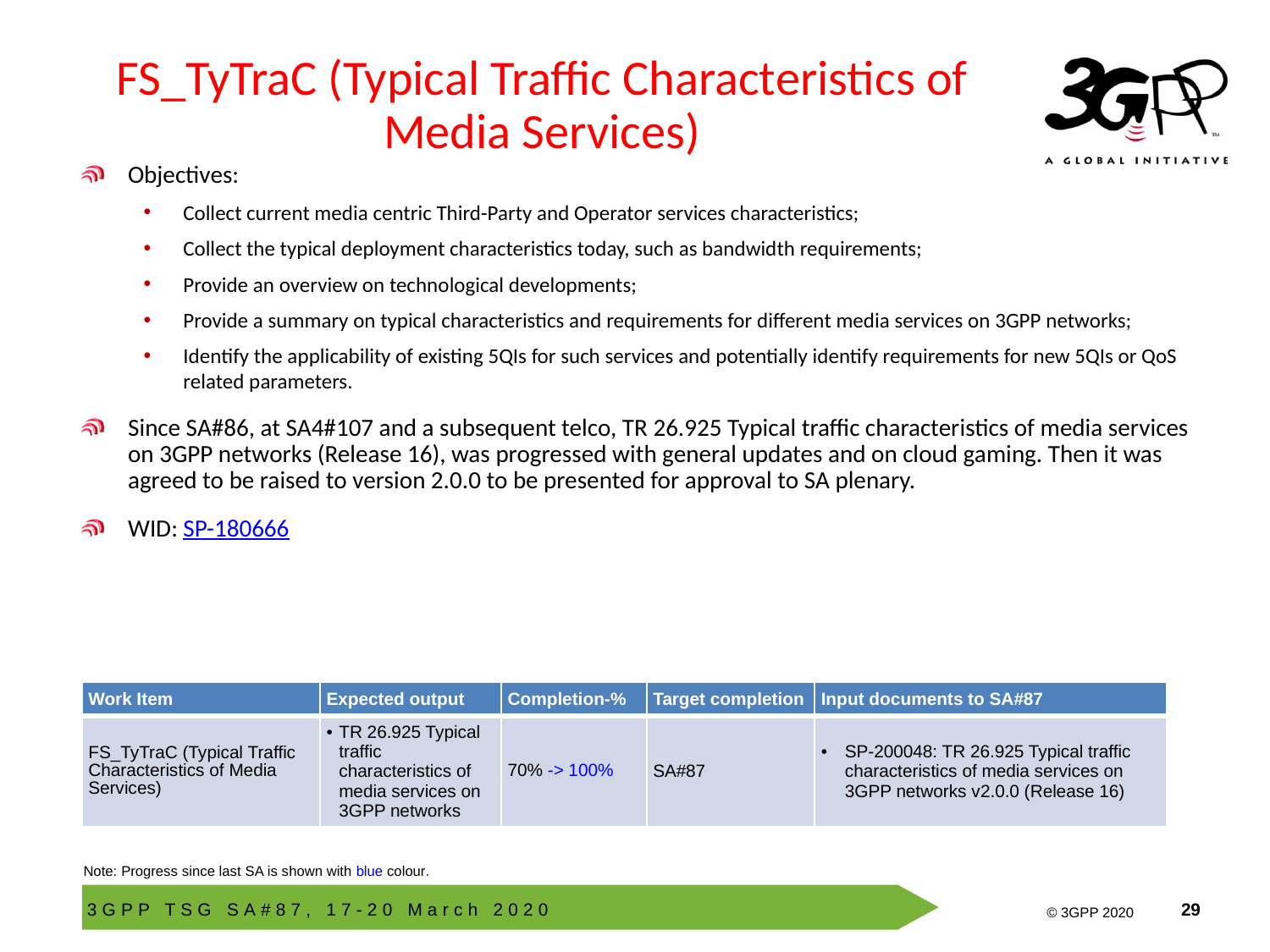

# FS_TyTraC (Typical Traffic Characteristics of Media Services)
Objectives:
Collect current media centric Third-Party and Operator services characteristics;
Collect the typical deployment characteristics today, such as bandwidth requirements;
Provide an overview on technological developments;
Provide a summary on typical characteristics and requirements for different media services on 3GPP networks;
Identify the applicability of existing 5QIs for such services and potentially identify requirements for new 5QIs or QoS related parameters.
Since SA#86, at SA4#107 and a subsequent telco, TR 26.925 Typical traffic characteristics of media services on 3GPP networks (Release 16), was progressed with general updates and on cloud gaming. Then it was agreed to be raised to version 2.0.0 to be presented for approval to SA plenary.
WID: SP-180666

| Work Item | Expected output | Completion-% | Target completion | Input documents to SA#87 |
| --- | --- | --- | --- | --- |
| FS\_TyTraC (Typical Traffic Characteristics of Media Services) | TR 26.925 Typical traffic characteristics of media services on 3GPP networks | 70% -> 100% | SA#87 | SP-200048: TR 26.925 Typical traffic characteristics of media services on 3GPP networks v2.0.0 (Release 16) |
Note: Progress since last SA is shown with blue colour.